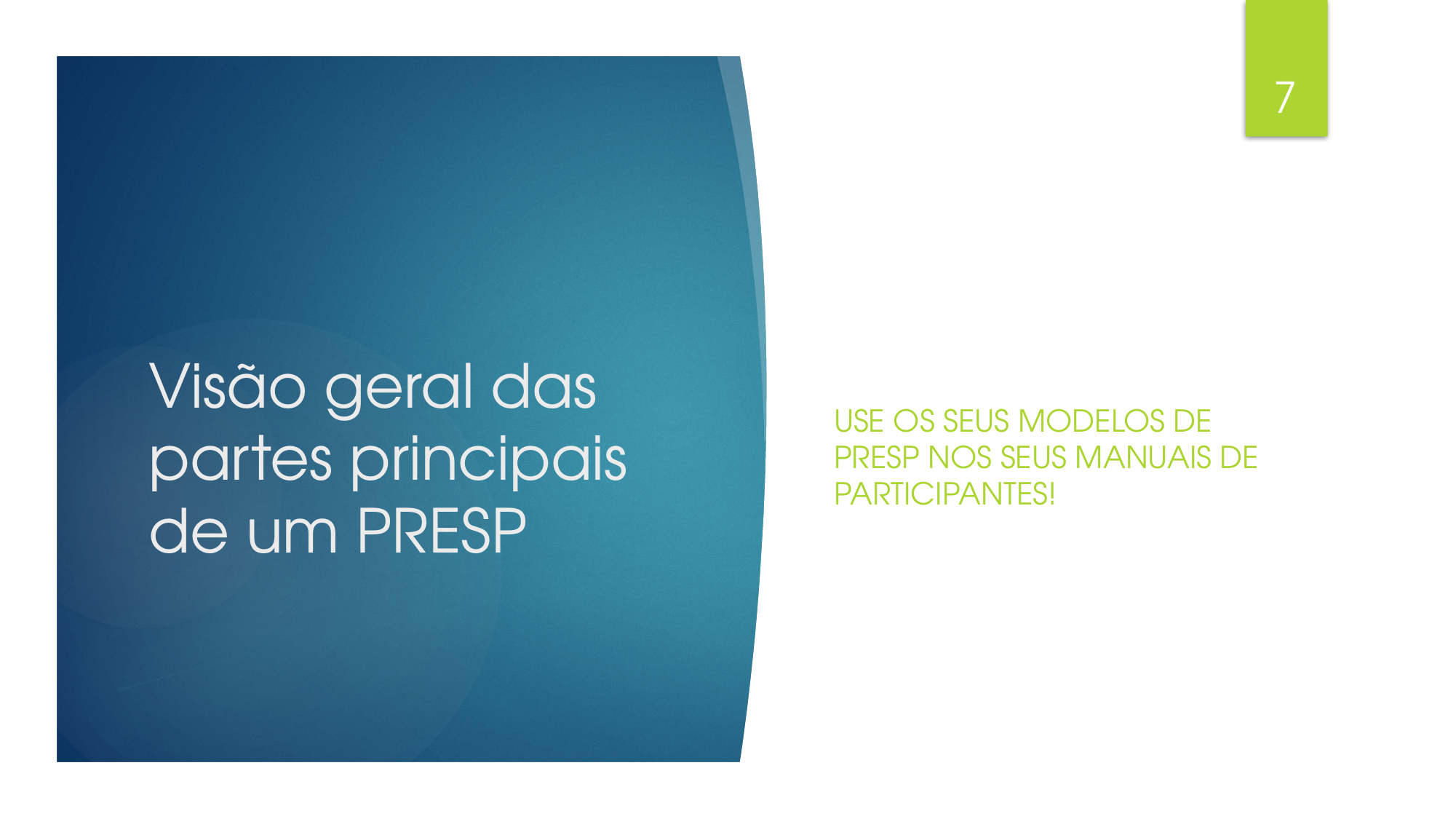

7
Use os seus modelos de PRESP nos seus manuais de participantes!
# Visão geral das partes principais de um PRESP